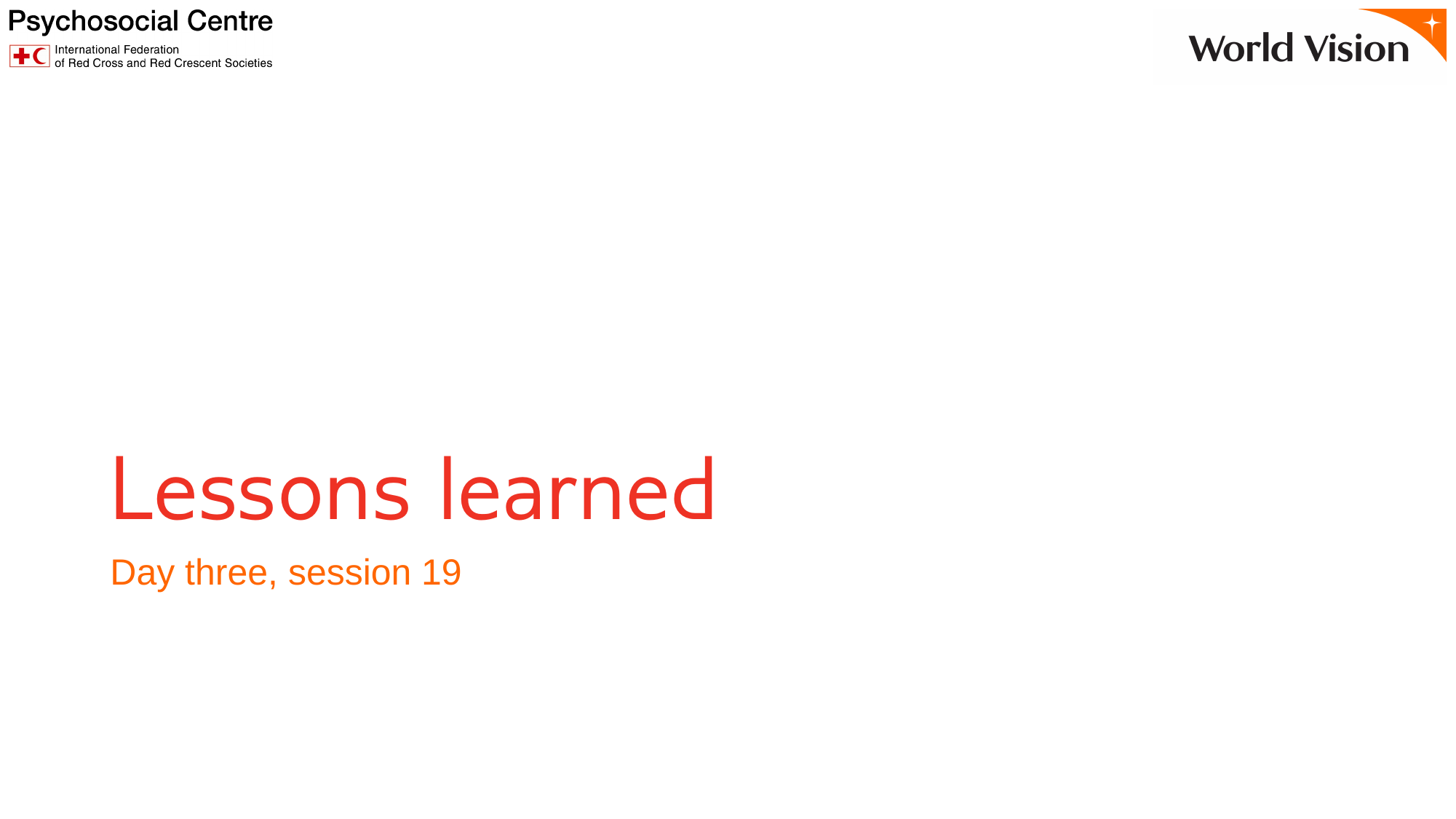

# Lessons learned
Day three, session 19